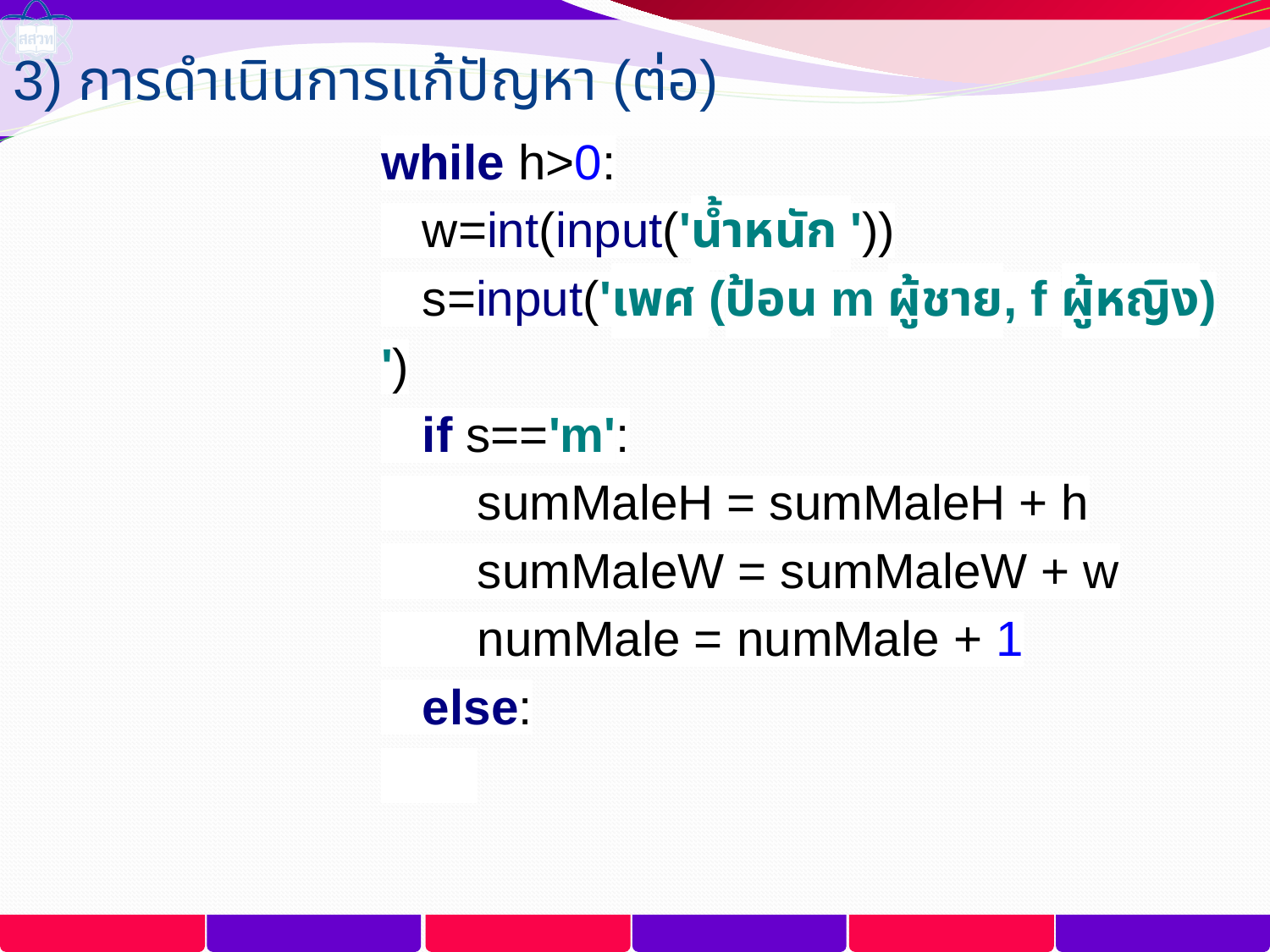

3) การดำเนินการแก้ปัญหา (ต่อ)
while h>0:
   w=int(input('น้ำหนัก '))
   s=input('เพศ (ป้อน m ผู้ชาย, f ผู้หญิง) ')
   if s=='m':
       sumMaleH = sumMaleH + h
       sumMaleW = sumMaleW + w
       numMale = numMale + 1
   else: